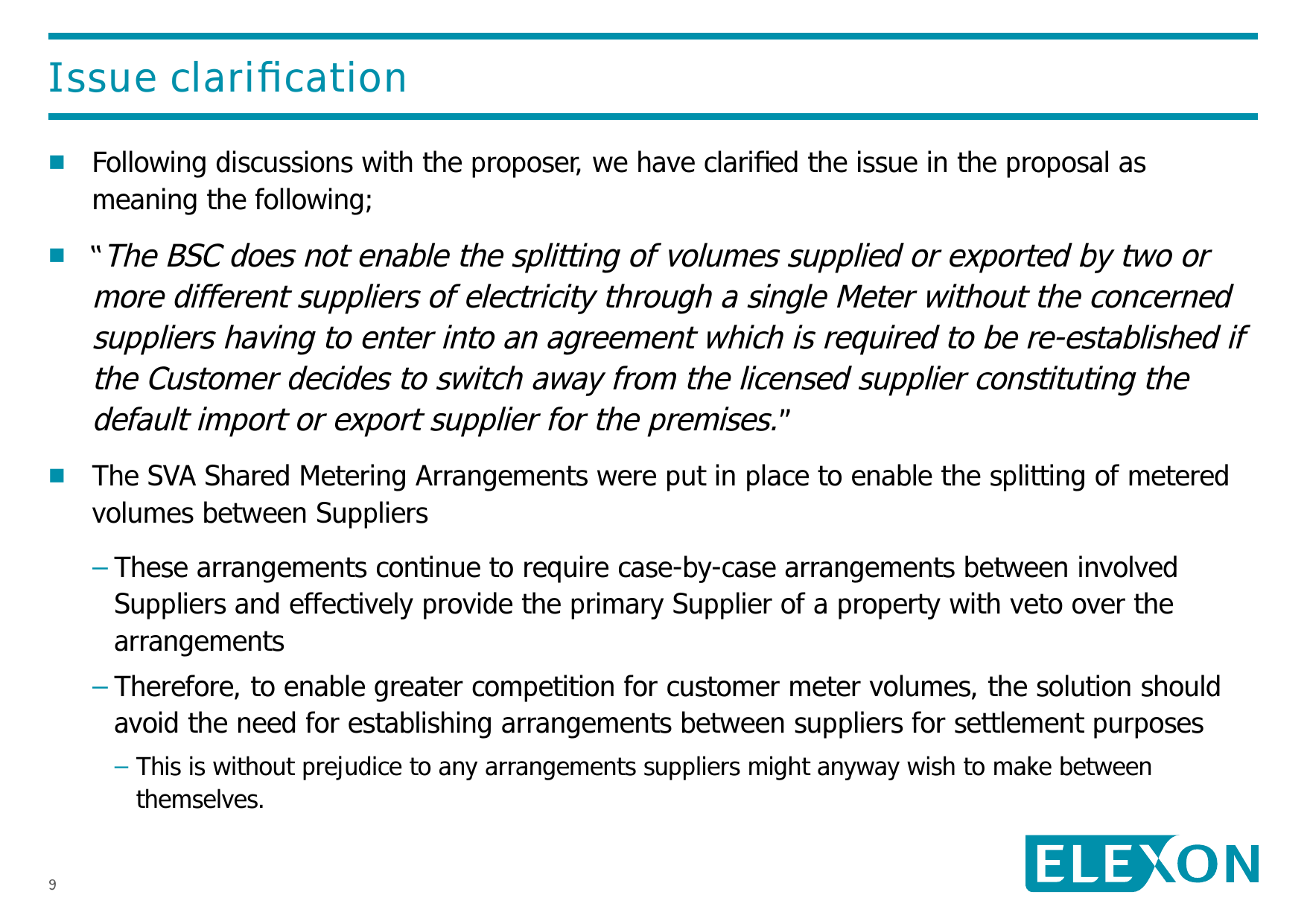

# Issue clarification
Following discussions with the proposer, we have clarified the issue in the proposal as meaning the following;
“The BSC does not enable the splitting of volumes supplied or exported by two or more different suppliers of electricity through a single Meter without the concerned suppliers having to enter into an agreement which is required to be re-established if the Customer decides to switch away from the licensed supplier constituting the default import or export supplier for the premises.”
The SVA Shared Metering Arrangements were put in place to enable the splitting of metered volumes between Suppliers
These arrangements continue to require case-by-case arrangements between involved Suppliers and effectively provide the primary Supplier of a property with veto over the arrangements
Therefore, to enable greater competition for customer meter volumes, the solution should avoid the need for establishing arrangements between suppliers for settlement purposes
This is without prejudice to any arrangements suppliers might anyway wish to make between themselves.
9